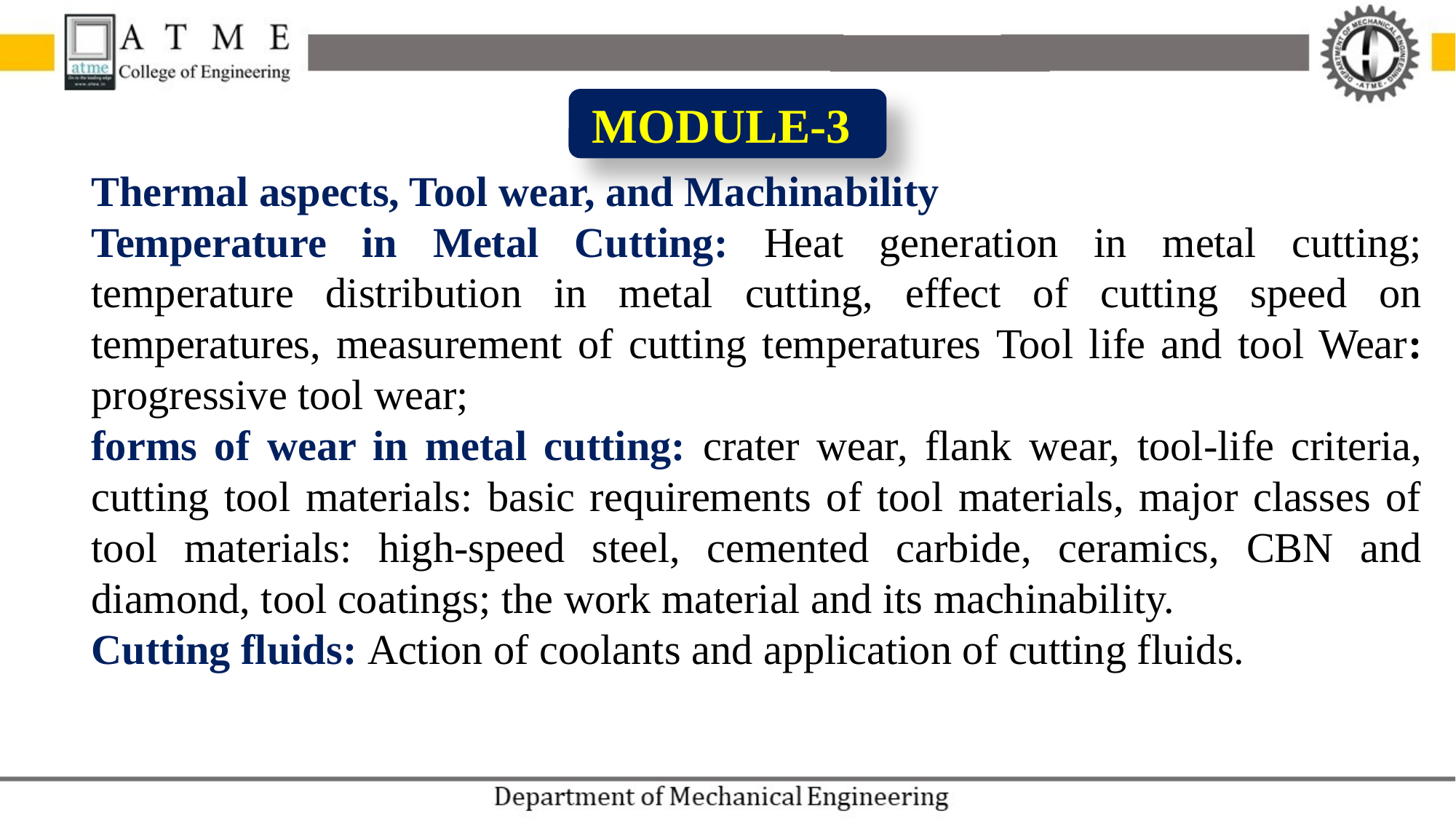

MODULE-3
Thermal aspects, Tool wear, and Machinability
Temperature in Metal Cutting: Heat generation in metal cutting; temperature distribution in metal cutting, effect of cutting speed on temperatures, measurement of cutting temperatures Tool life and tool Wear: progressive tool wear;
forms of wear in metal cutting: crater wear, flank wear, tool-life criteria, cutting tool materials: basic requirements of tool materials, major classes of tool materials: high-speed steel, cemented carbide, ceramics, CBN and diamond, tool coatings; the work material and its machinability.
Cutting fluids: Action of coolants and application of cutting fluids.